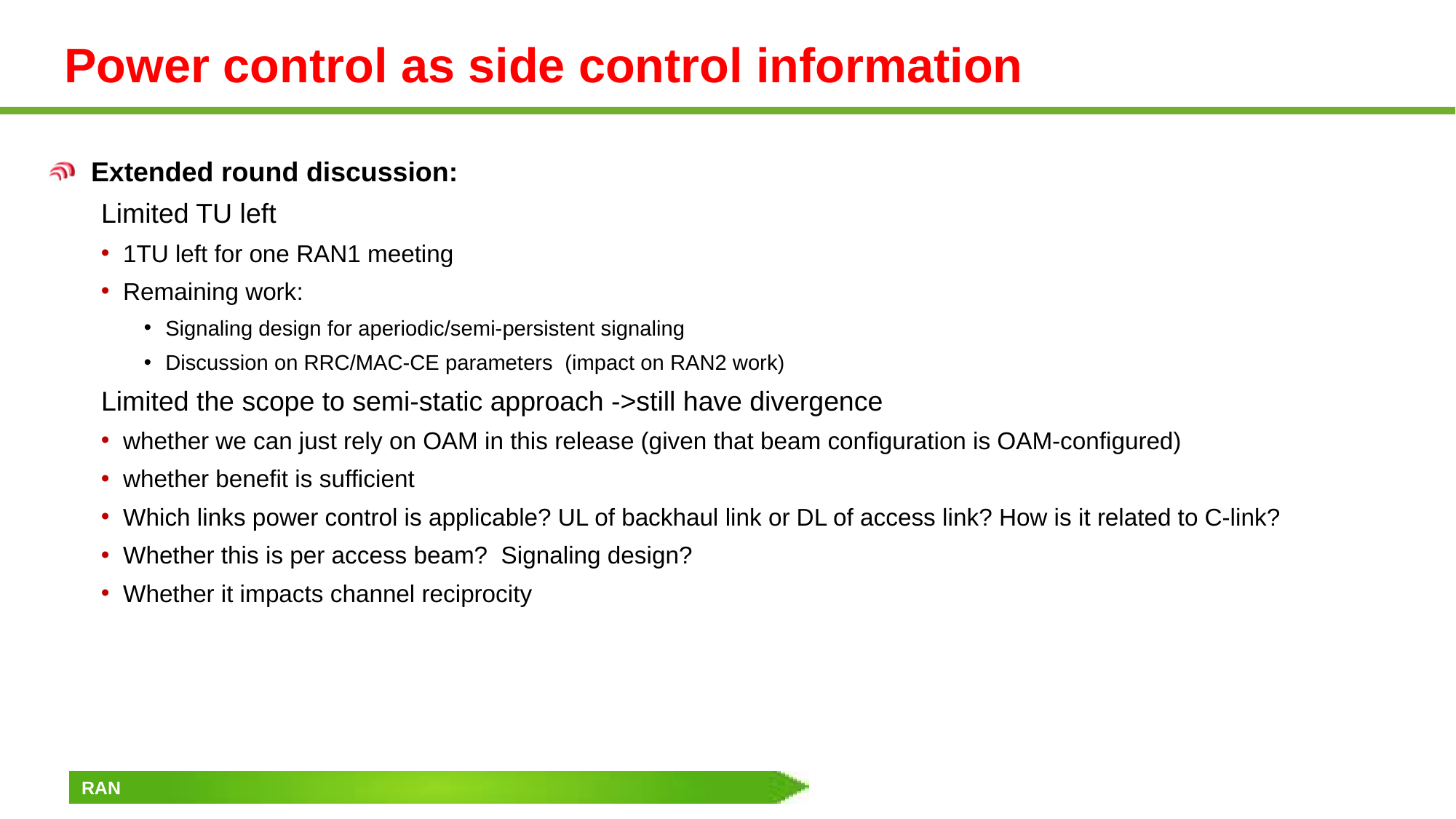

# Power control as side control information

Extended round discussion:
Limited TU left
1TU left for one RAN1 meeting
Remaining work:
Signaling design for aperiodic/semi-persistent signaling
Discussion on RRC/MAC-CE parameters  (impact on RAN2 work)
Limited the scope to semi-static approach ->still have divergence
whether we can just rely on OAM in this release (given that beam configuration is OAM-configured)
whether benefit is sufficient
Which links power control is applicable? UL of backhaul link or DL of access link? How is it related to C-link?
Whether this is per access beam?  Signaling design?
Whether it impacts channel reciprocity